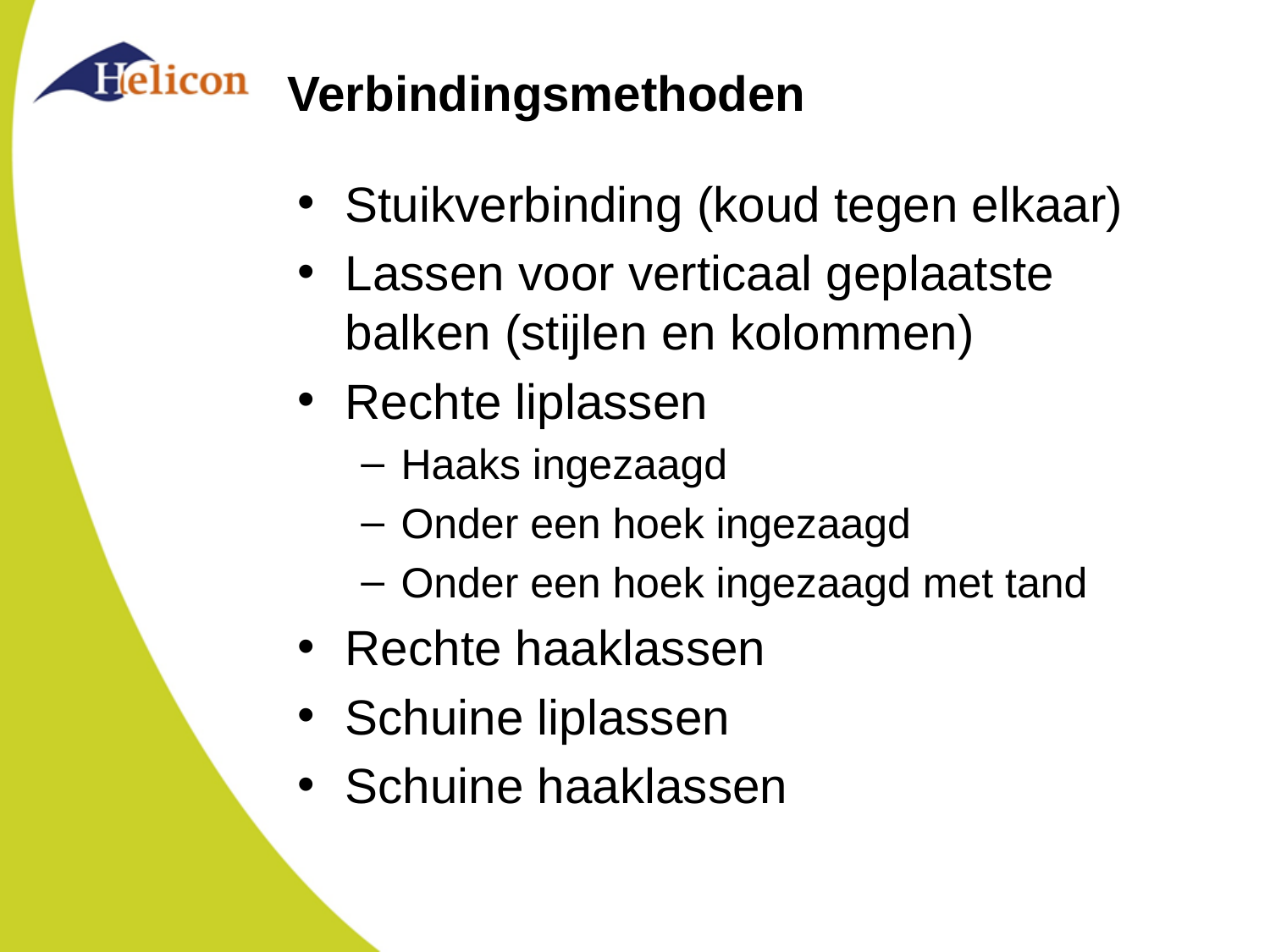

# Verbindingsmethoden
Stuikverbinding (koud tegen elkaar)
Lassen voor verticaal geplaatste balken (stijlen en kolommen)
Rechte liplassen
Haaks ingezaagd
Onder een hoek ingezaagd
Onder een hoek ingezaagd met tand
Rechte haaklassen
Schuine liplassen
Schuine haaklassen